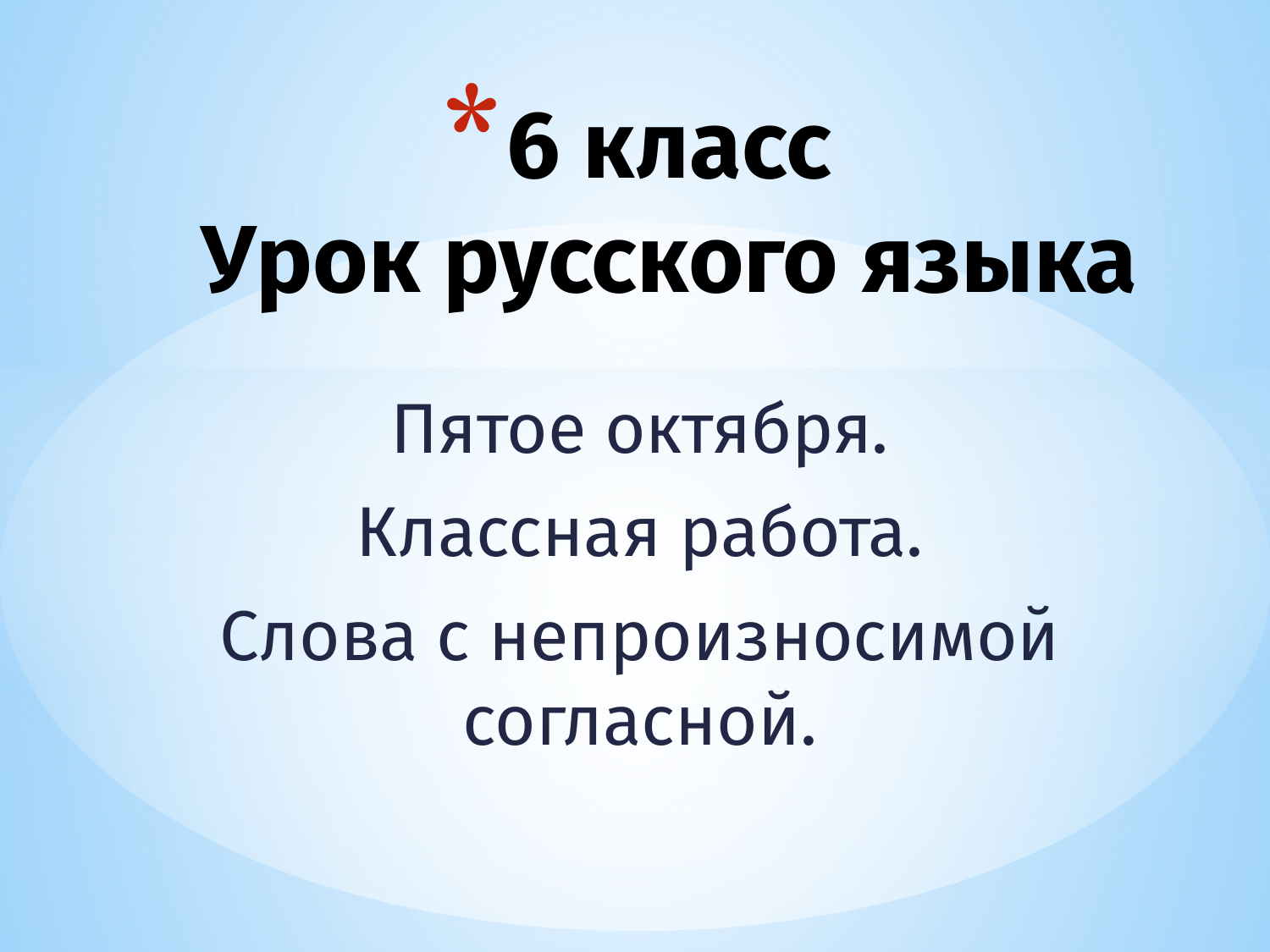

# 6 класс Урок русского языка
Пятое октября.
Классная работа.
Слова с непроизносимой согласной.